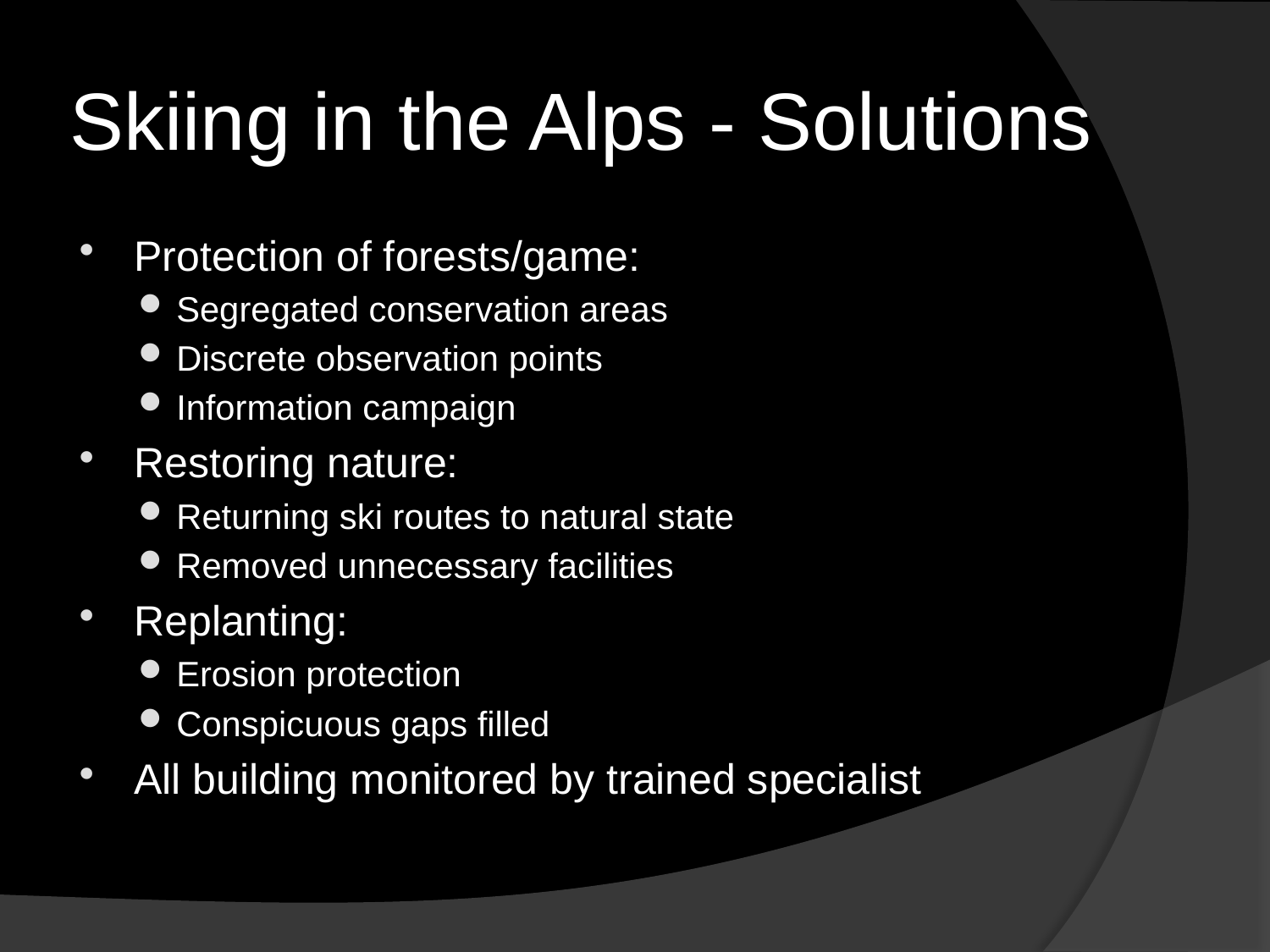

# Skiing in the Alps - Solutions
Protection of forests/game:
Segregated conservation areas
Discrete observation points
Information campaign
Restoring nature:
Returning ski routes to natural state
Removed unnecessary facilities
Replanting:
Erosion protection
Conspicuous gaps filled
All building monitored by trained specialist